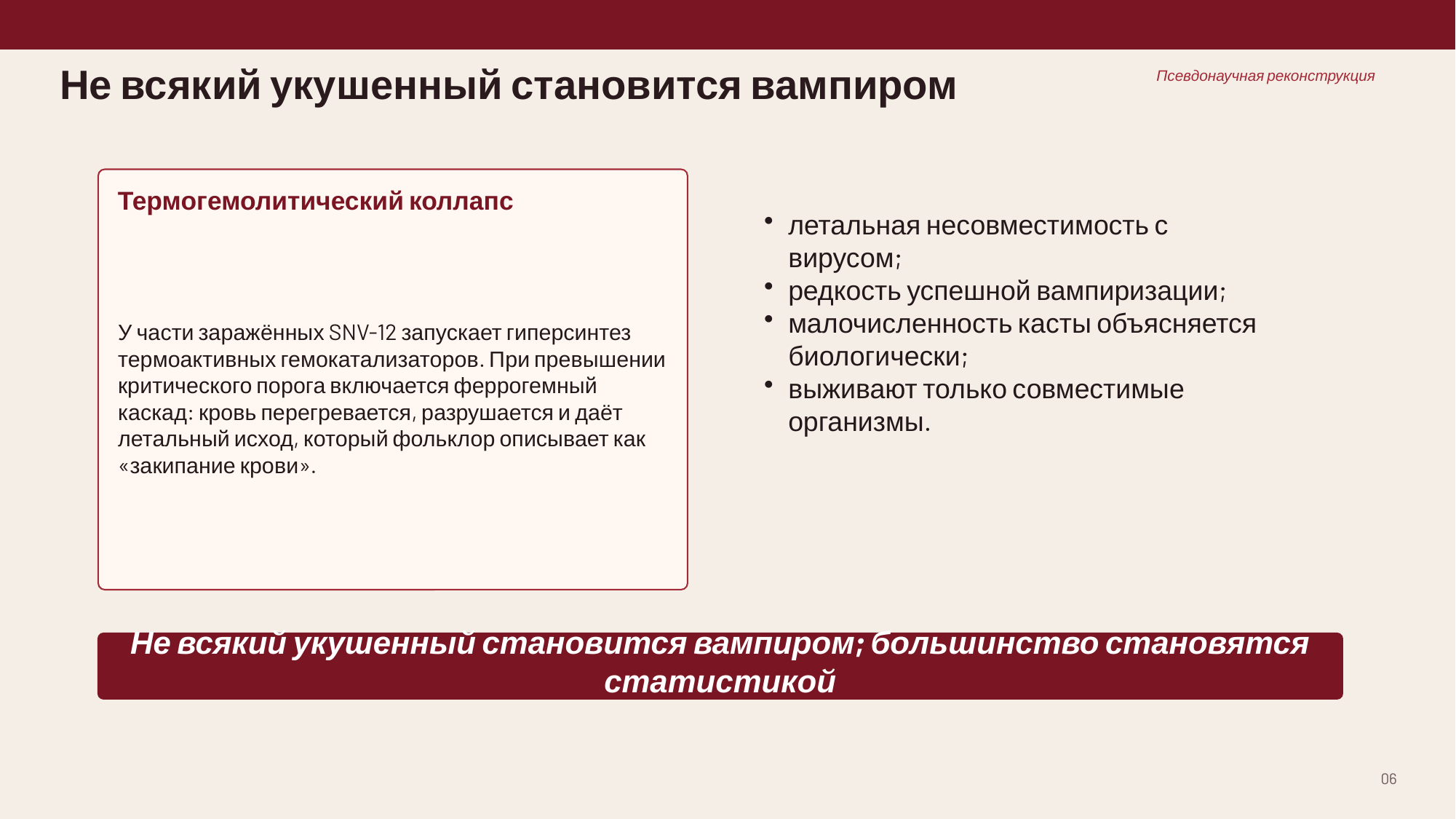

Не всякий укушенный становится вампиром
Псевдонаучная реконструкция

Термогемолитический коллапс
летальная несовместимость с вирусом;
редкость успешной вампиризации;
малочисленность касты объясняется биологически;
выживают только совместимые организмы.
У части заражённых SNV-12 запускает гиперсинтез термоактивных гемокатализаторов. При превышении критического порога включается феррогемный каскад: кровь перегревается, разрушается и даёт летальный исход, который фольклор описывает как «закипание крови».

Не всякий укушенный становится вампиром; большинство становятся статистикой
06